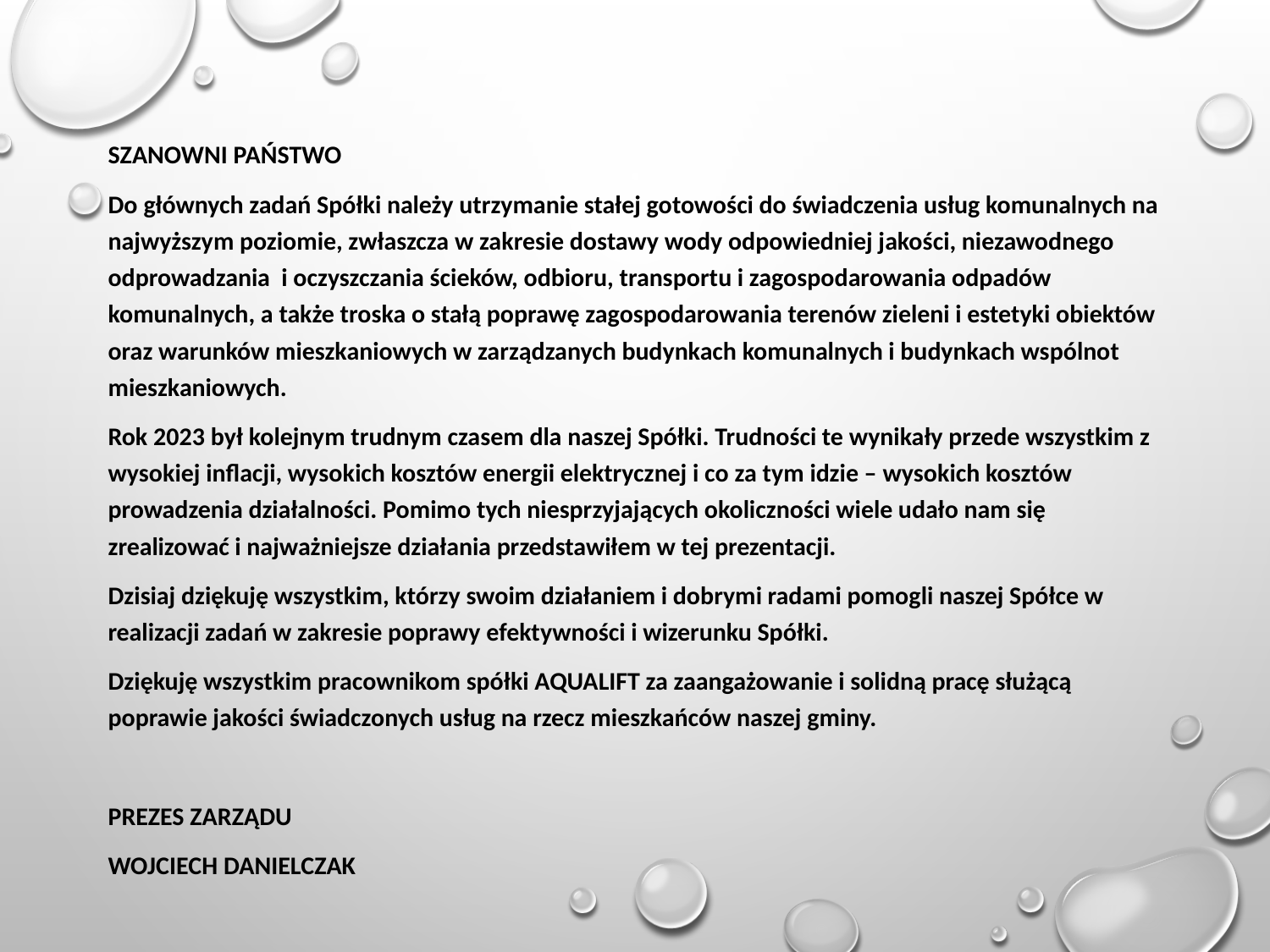

Szanowni Państwo
Do głównych zadań Spółki należy utrzymanie stałej gotowości do świadczenia usług komunalnych na najwyższym poziomie, zwłaszcza w zakresie dostawy wody odpowiedniej jakości, niezawodnego odprowadzania  i oczyszczania ścieków, odbioru, transportu i zagospodarowania odpadów komunalnych, a także troska o stałą poprawę zagospodarowania terenów zieleni i estetyki obiektów oraz warunków mieszkaniowych w zarządzanych budynkach komunalnych i budynkach wspólnot mieszkaniowych.
Rok 2023 był kolejnym trudnym czasem dla naszej Spółki. Trudności te wynikały przede wszystkim z wysokiej inflacji, wysokich kosztów energii elektrycznej i co za tym idzie – wysokich kosztów prowadzenia działalności. Pomimo tych niesprzyjających okoliczności wiele udało nam się zrealizować i najważniejsze działania przedstawiłem w tej prezentacji.
Dzisiaj dziękuję wszystkim, którzy swoim działaniem i dobrymi radami pomogli naszej Spółce w realizacji zadań w zakresie poprawy efektywności i wizerunku Spółki.
Dziękuję wszystkim pracownikom spółki AQUALIFT za zaangażowanie i solidną pracę służącą poprawie jakości świadczonych usług na rzecz mieszkańców naszej gminy.

Prezes Zarządu
Wojciech Danielczak